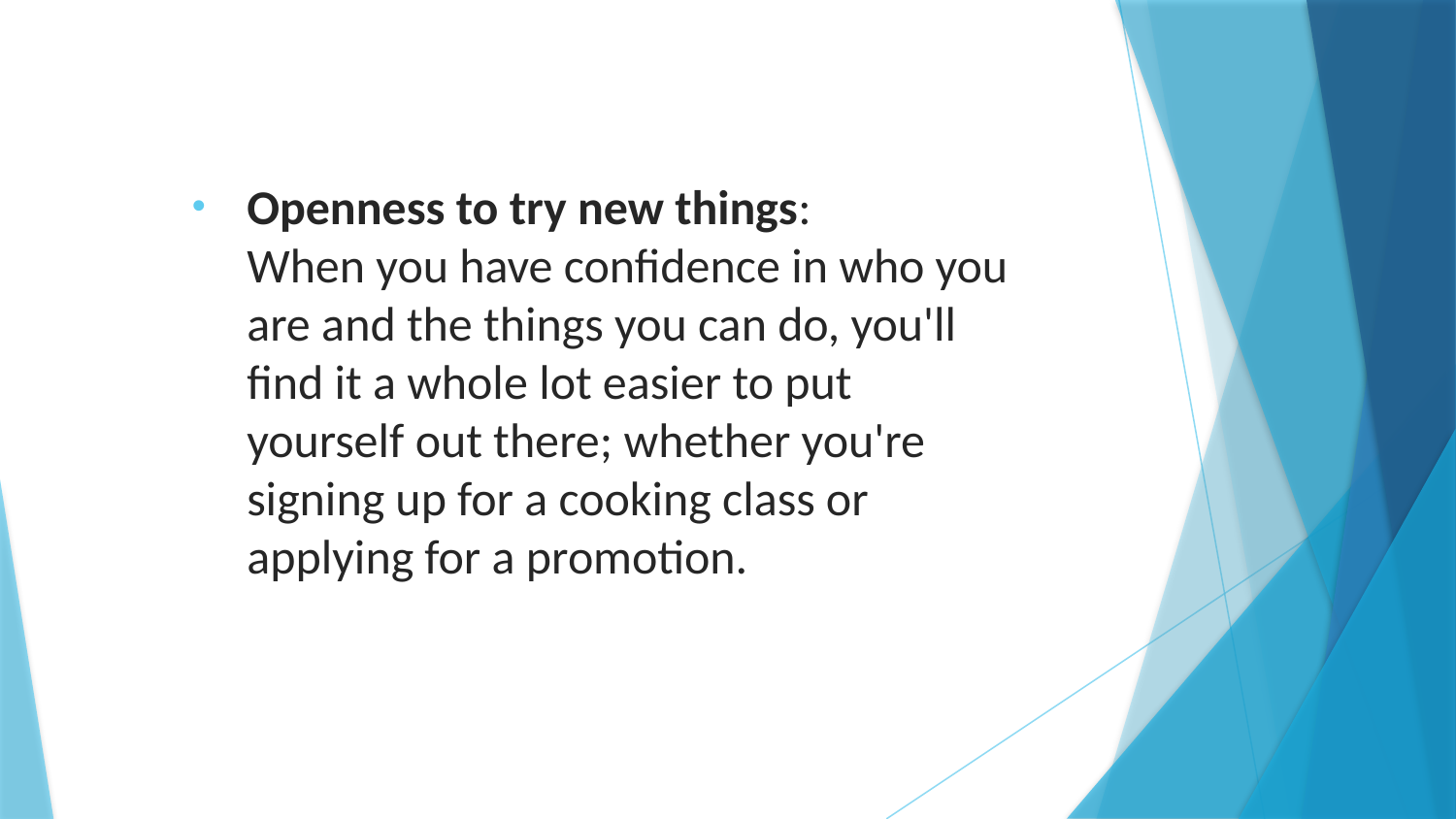

Openness to try new things:
When you have confidence in who you are and the things you can do, you'll find it a whole lot easier to put yourself out there; whether you're signing up for a cooking class or applying for a promotion.